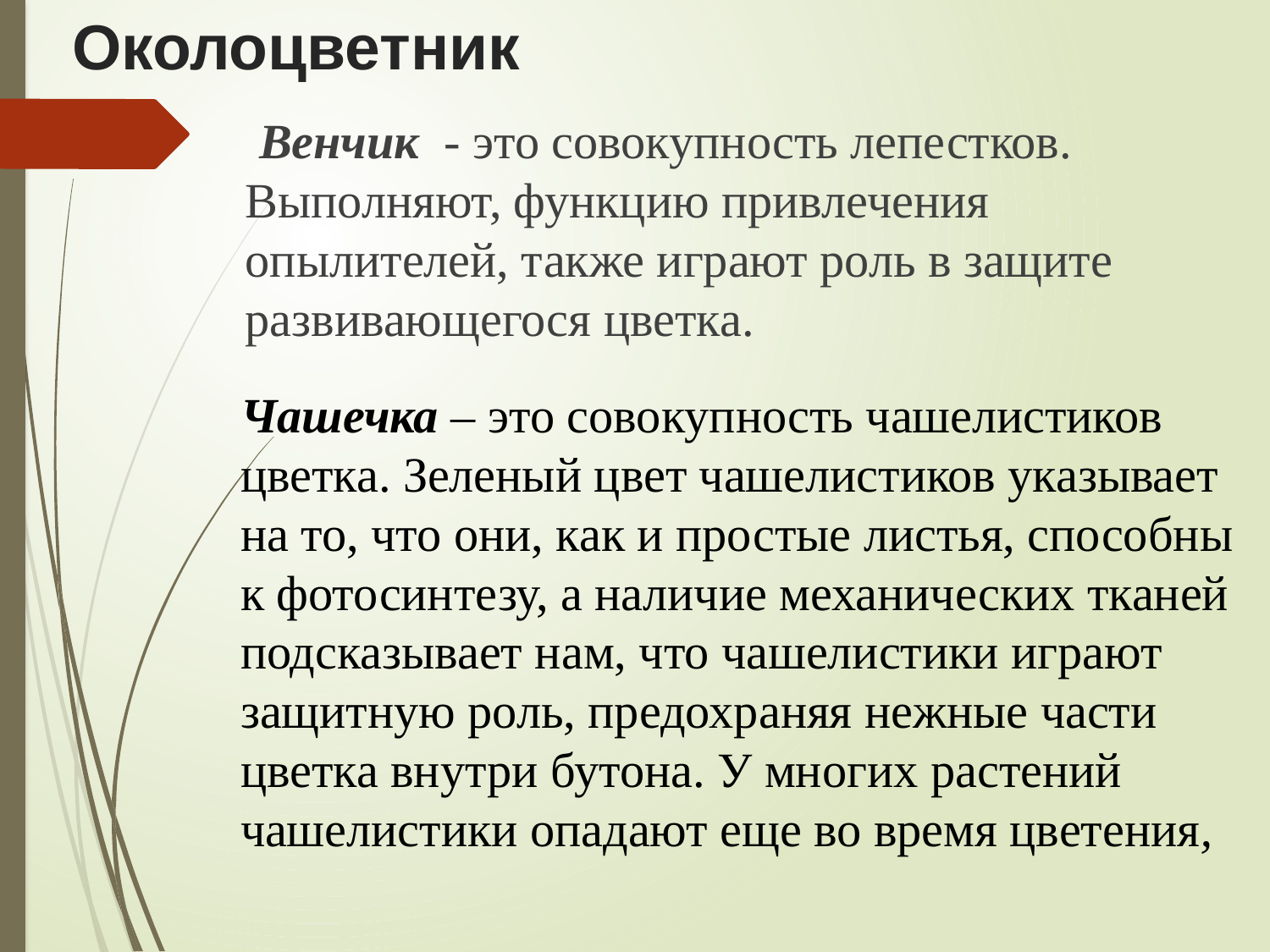

# Околоцветник

     Венчик  - это совокупность лепестков. Выполняют, функцию привлечения опылителей, также играют роль в защите развивающегося цветка.

Чашечка – это совокупность чашелистиков цветка. Зеленый цвет чашелистиков указывает на то, что они, как и простые листья, способны к фотосинтезу, а наличие механических тканей подсказывает нам, что чашелистики играют защитную роль, предохраняя нежные части цветка внутри бутона. У многих растений чашелистики опадают еще во время цветения,